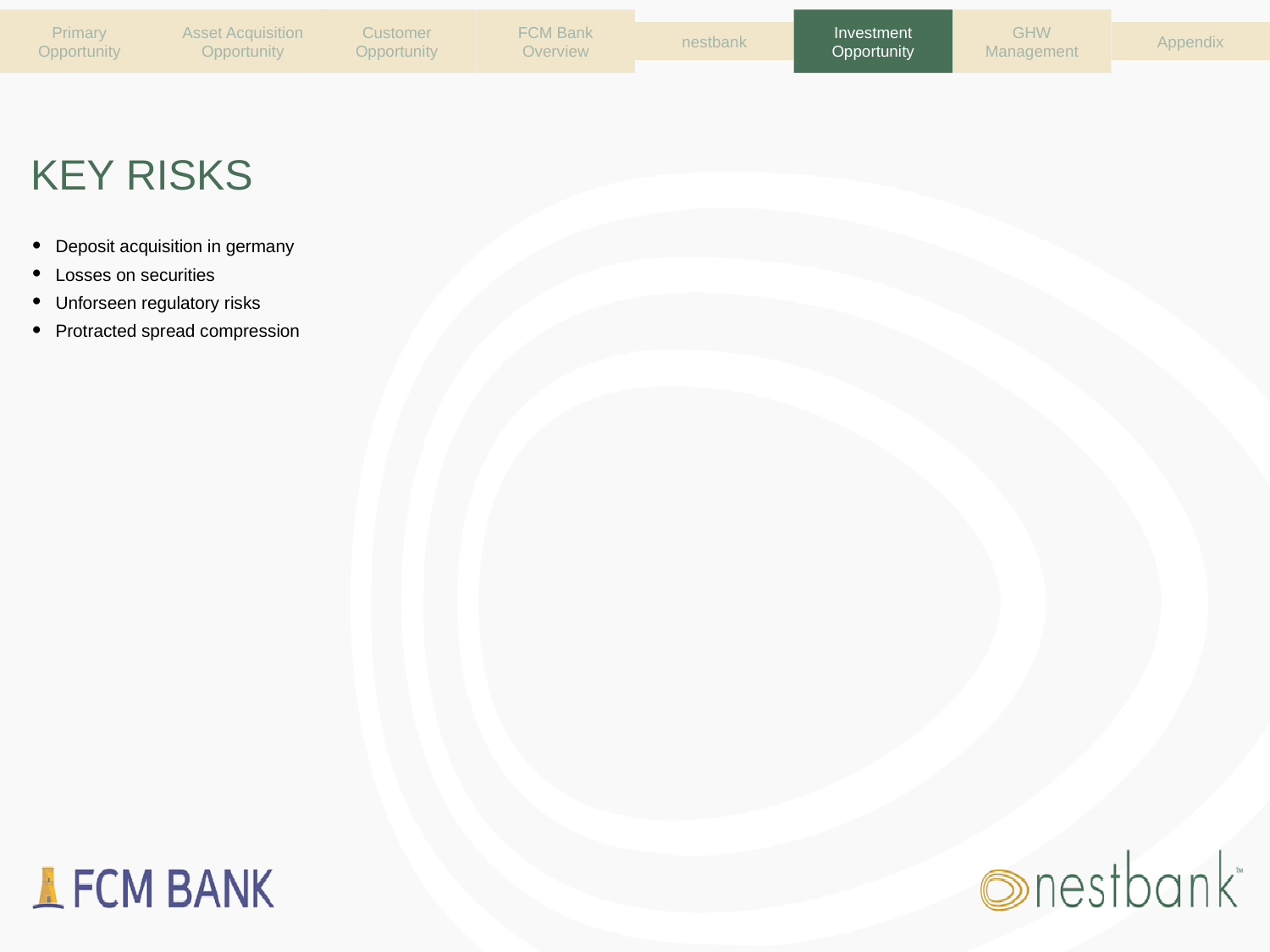

Asset Acquisition
Opportunity
Primary Opportunity
Customer Opportunity
FCM Bank Overview
Investment Opportunity
nestbank
GHW Management
Appendix
# KEY RISKS
Deposit acquisition in germany
Losses on securities
Unforseen regulatory risks
Protracted spread compression